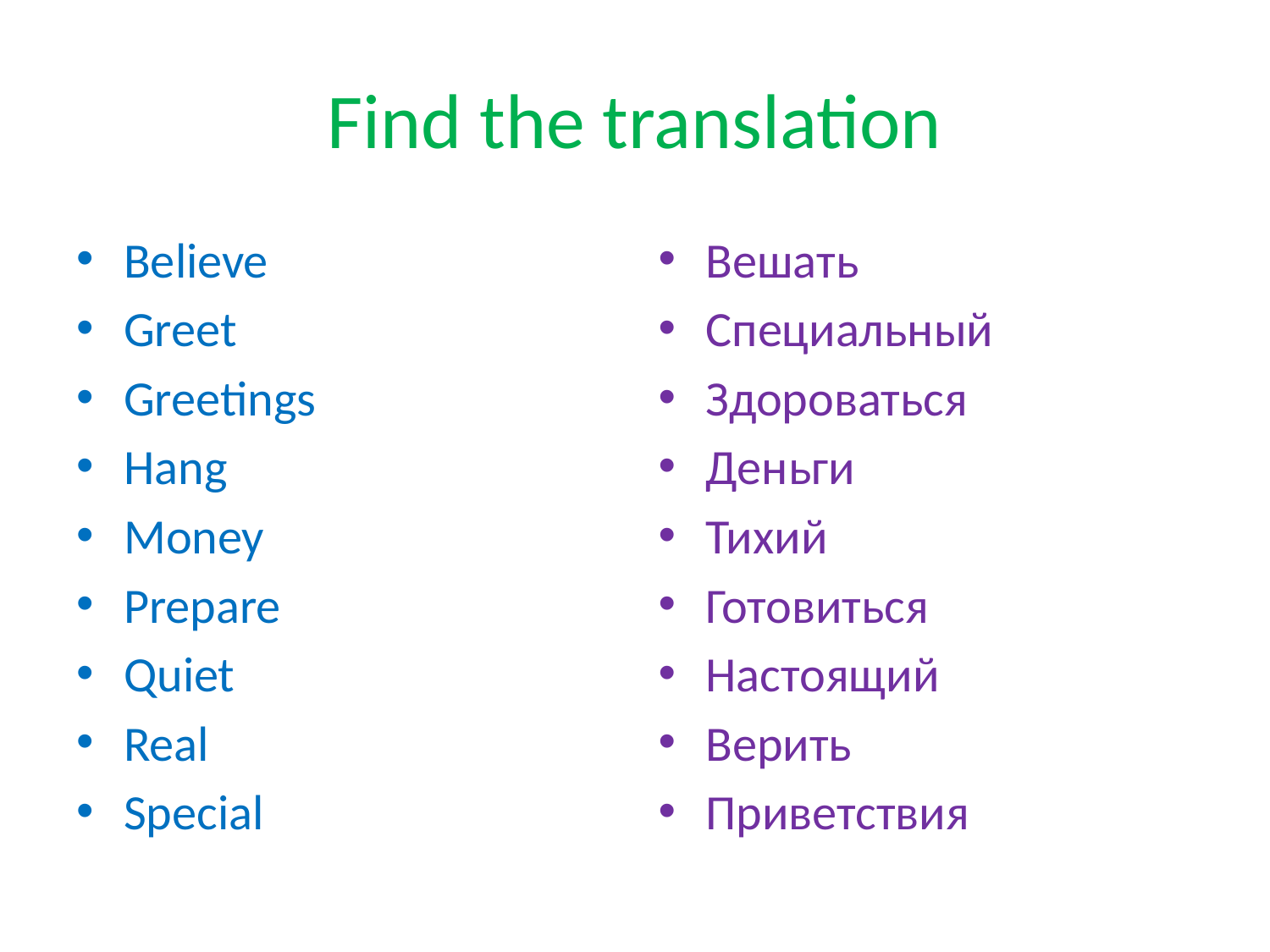

# Find the translation
Believe
Greet
Greetings
Hang
Money
Prepare
Quiet
Real
Special

Вешать
Специальный
Здороваться
Деньги
Тихий
Готовиться
Настоящий
Верить
Приветствия